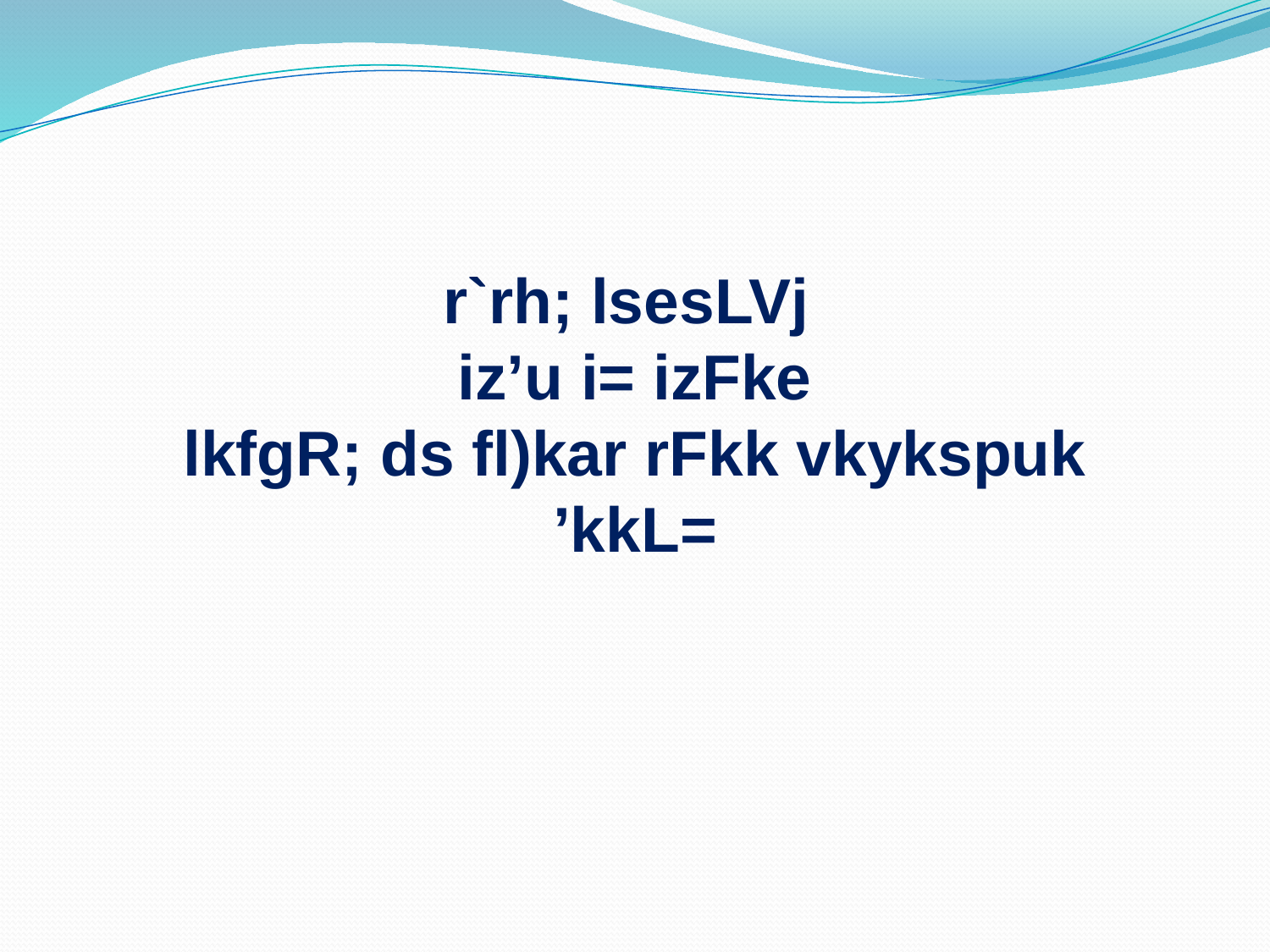

r`rh; lsesLVj
iz’u i= izFke
lkfgR; ds fl)kar rFkk vkykspuk ’kkL=